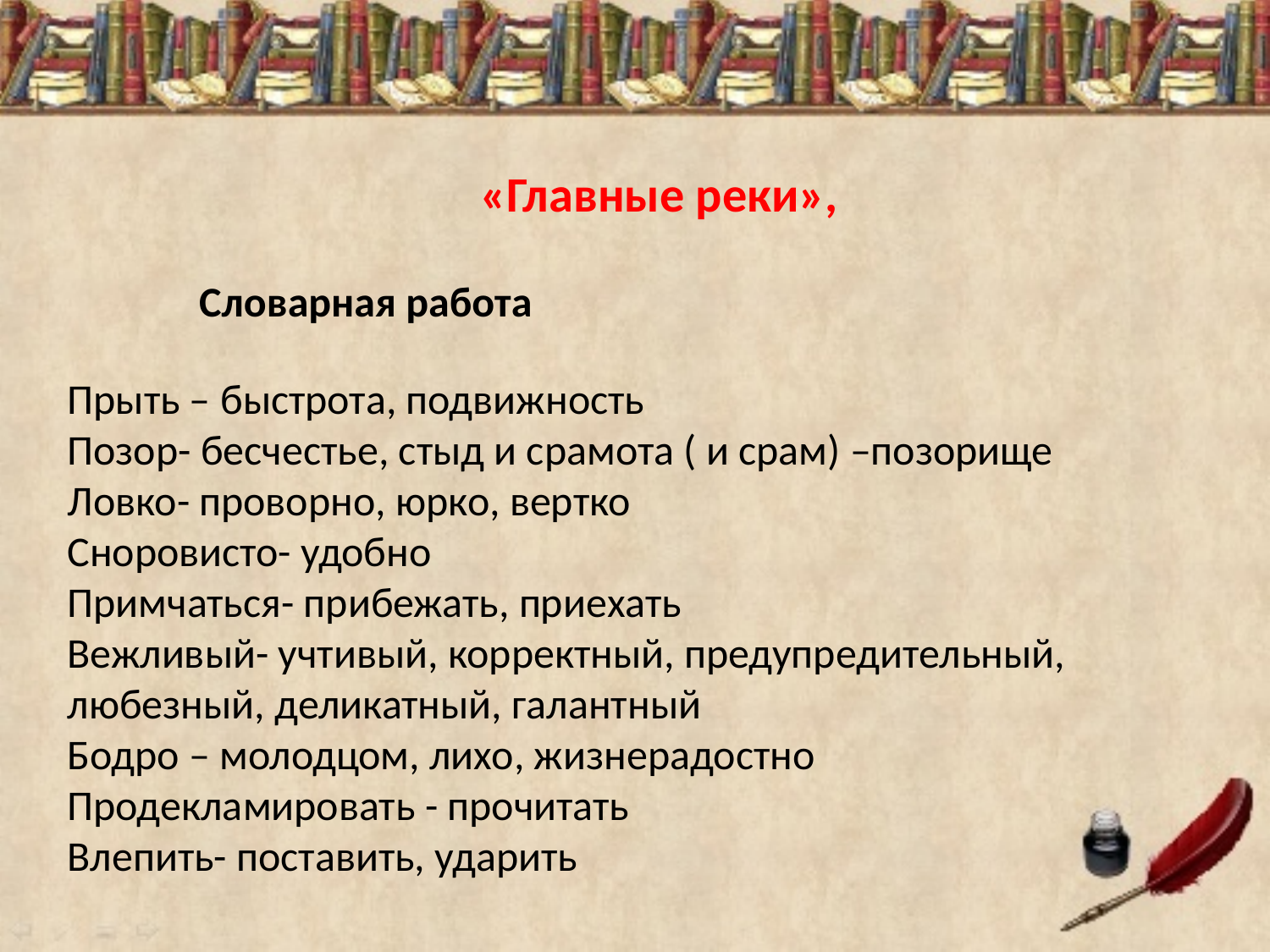

«Главные реки»,
Словарная работа
Прыть – быстрота, подвижность
Позор- бесчестье, стыд и срамота ( и срам) –позорище
Ловко- проворно, юрко, вертко
Сноровисто- удобно
Примчаться- прибежать, приехать
Вежливый- учтивый, корректный, предупредительный, любезный, деликатный, галантный
Бодро – молодцом, лихо, жизнерадостно
Продекламировать - прочитать
Влепить- поставить, ударить